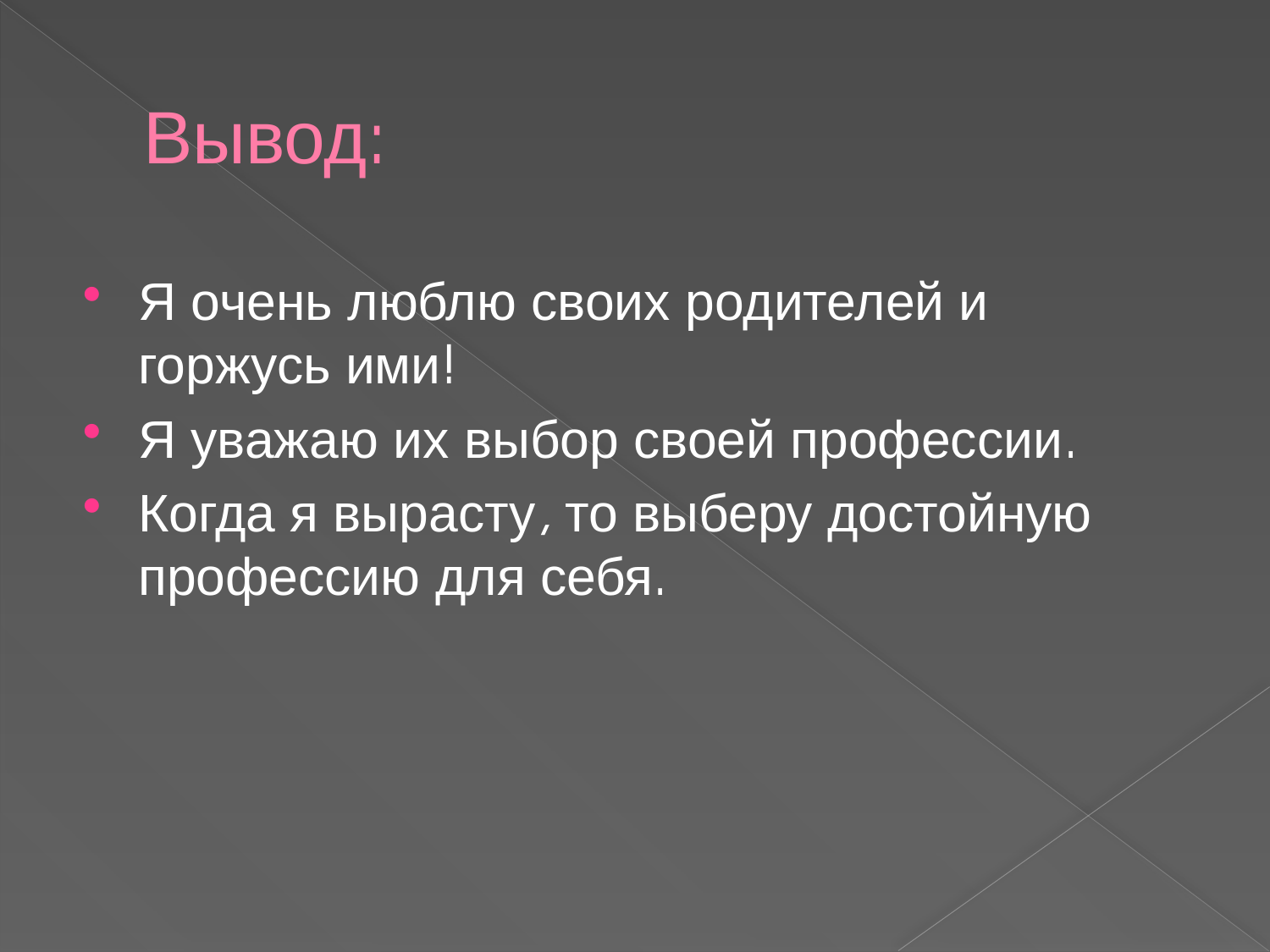

# Вывод:
Я очень люблю своих родителей и горжусь ими!
Я уважаю их выбор своей профессии.
Когда я вырасту, то выберу достойную профессию для себя.